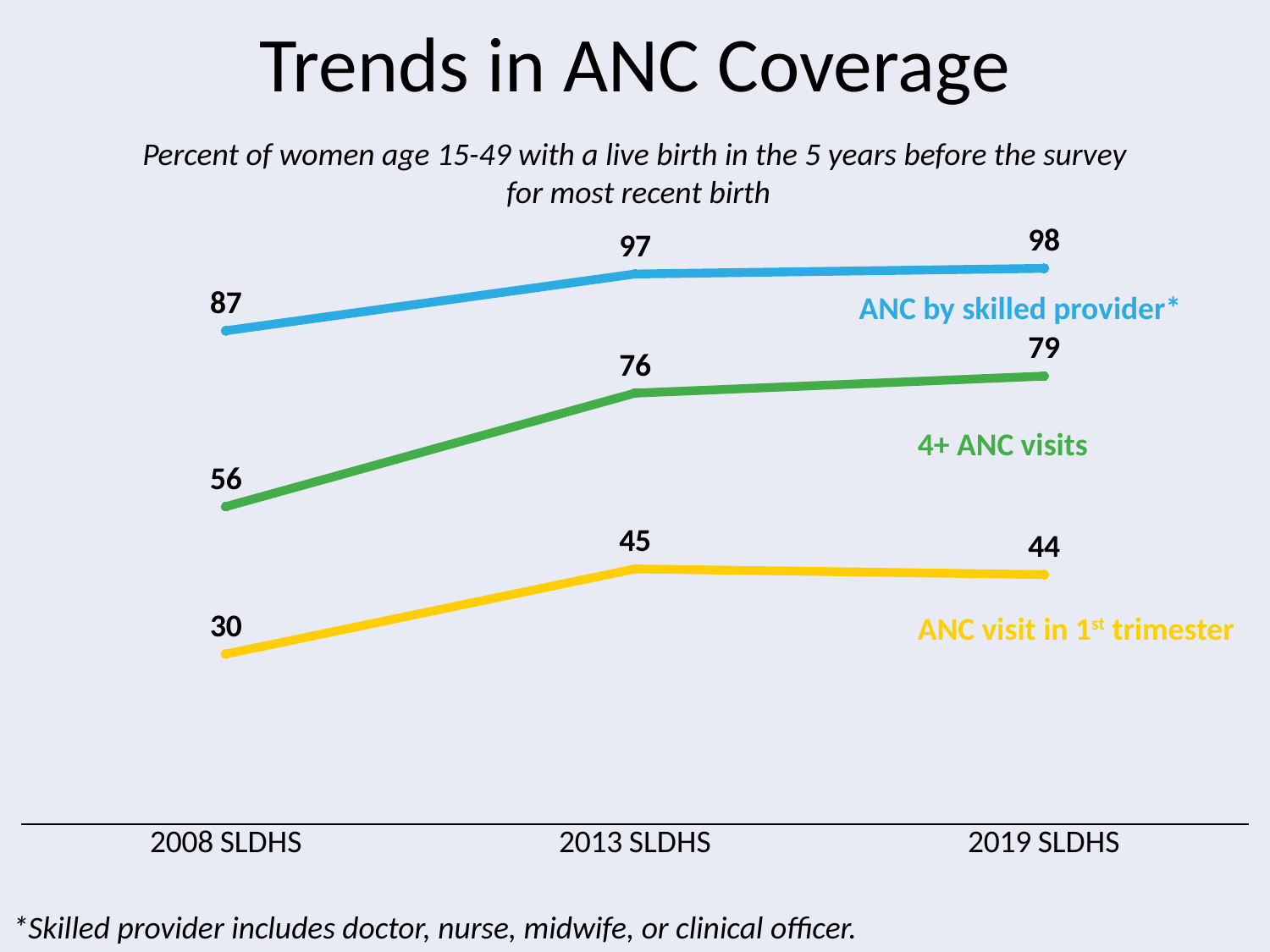

# Trends in ANC Coverage
Percent of women age 15-49 with a live birth in the 5 years before the survey
 for most recent birth

### Chart

| Category | ANC by skilled provider* | 4+ ANC visits | ANC in 1st trimester |
|---|---|---|---|
| 2008 SLDHS | 87.0 | 56.0 | 30.0 |
| 2013 SLDHS | 97.0 | 76.0 | 45.0 |
| 2019 SLDHS | 98.0 | 79.0 | 44.0 |
ANC by skilled provider*
4+ ANC visits
ANC visit in 1st trimester
*Skilled provider includes doctor, nurse, midwife, or clinical officer.